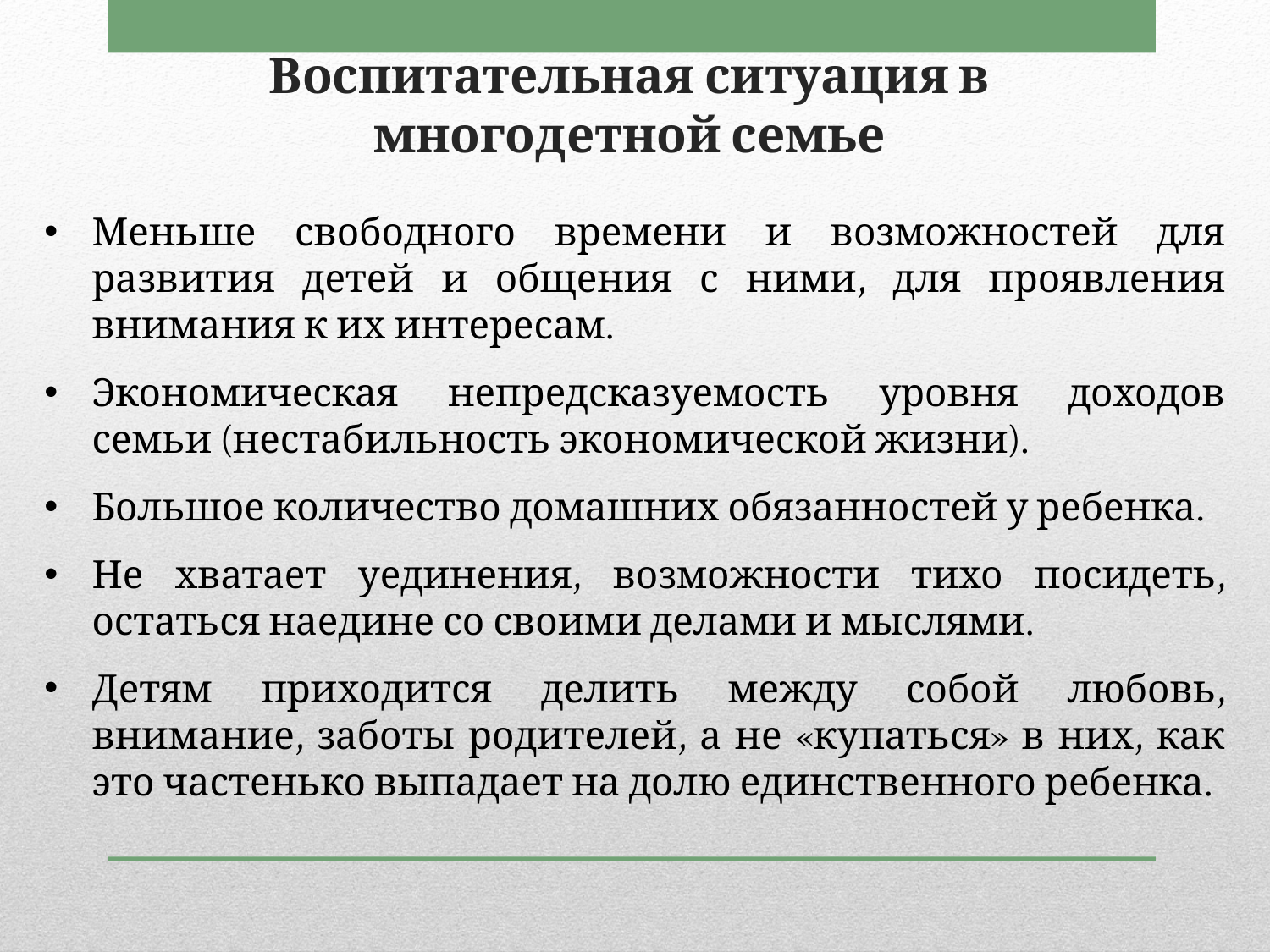

# Воспитательная ситуация в многодетной семье
Меньше свободного времени и возможностей для развития детей и общения с ними, для проявления внимания к их интересам.
Экономическая непредсказуемость уровня доходов семьи (нестабильность экономической жизни).
Большое количество домашних обязанностей у ребенка.
Не хватает уединения, возможности тихо посидеть, остаться наедине со своими делами и мыслями.
Детям приходится делить между собой любовь, внимание, заботы родителей, а не «купаться» в них, как это частенько выпадает на долю единственного ребенка.